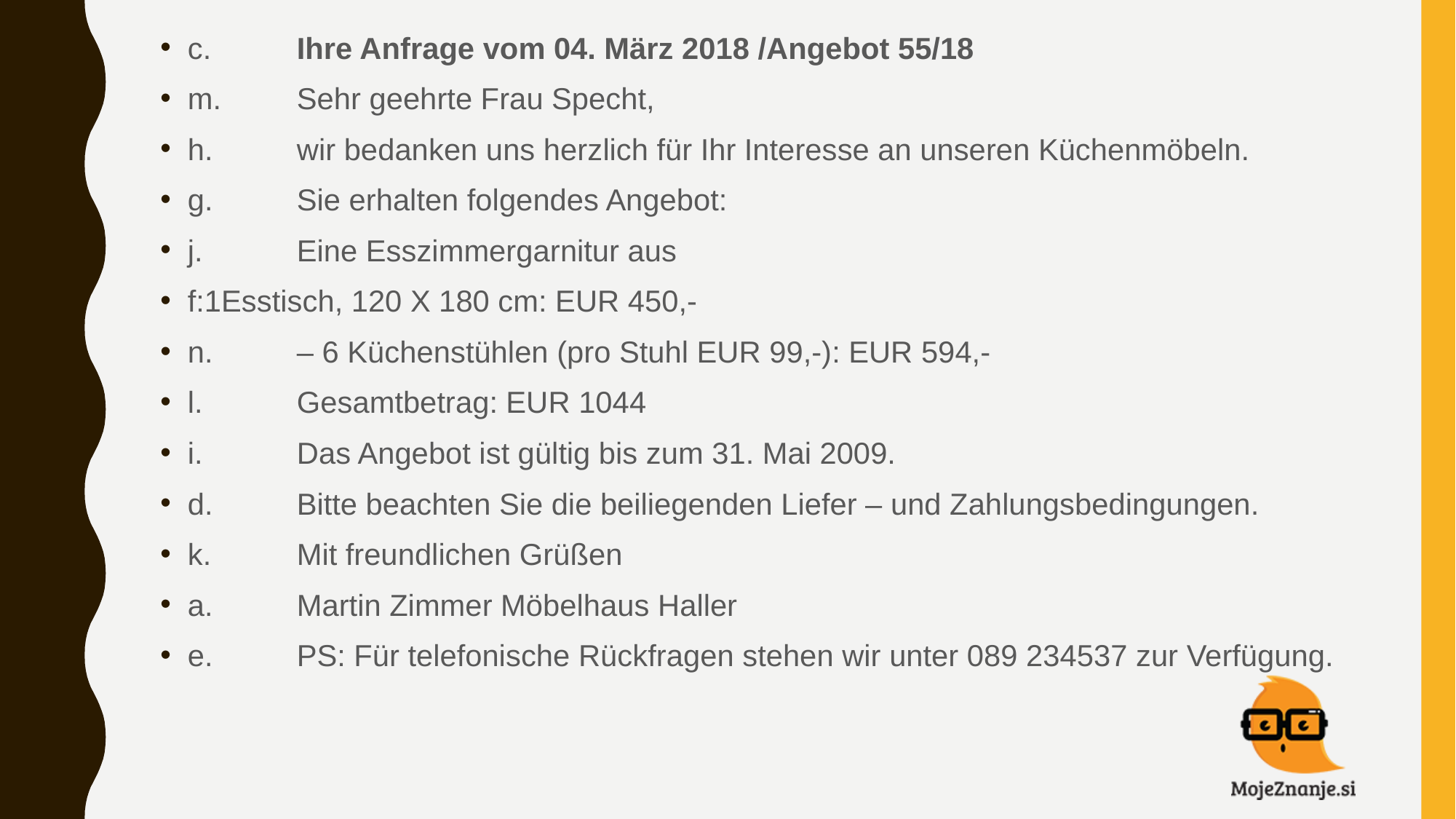

c.	Ihre Anfrage vom 04. März 2018 /Angebot 55/18
m.	Sehr geehrte Frau Specht,
h.	wir bedanken uns herzlich für Ihr Interesse an unseren Küchenmöbeln.
g.	Sie erhalten folgendes Angebot:
j.	Eine Esszimmergarnitur aus
f:1Esstisch, 120 X 180 cm: EUR 450,-
n.	– 6 Küchenstühlen (pro Stuhl EUR 99,-): EUR 594,-
l.	Gesamtbetrag: EUR 1044
i.	Das Angebot ist gültig bis zum 31. Mai 2009.
d.	Bitte beachten Sie die beiliegenden Liefer – und Zahlungsbedingungen.
k.	Mit freundlichen Grüßen
a.	Martin Zimmer Möbelhaus Haller
e.	PS: Für telefonische Rückfragen stehen wir unter 089 234537 zur Verfügung.